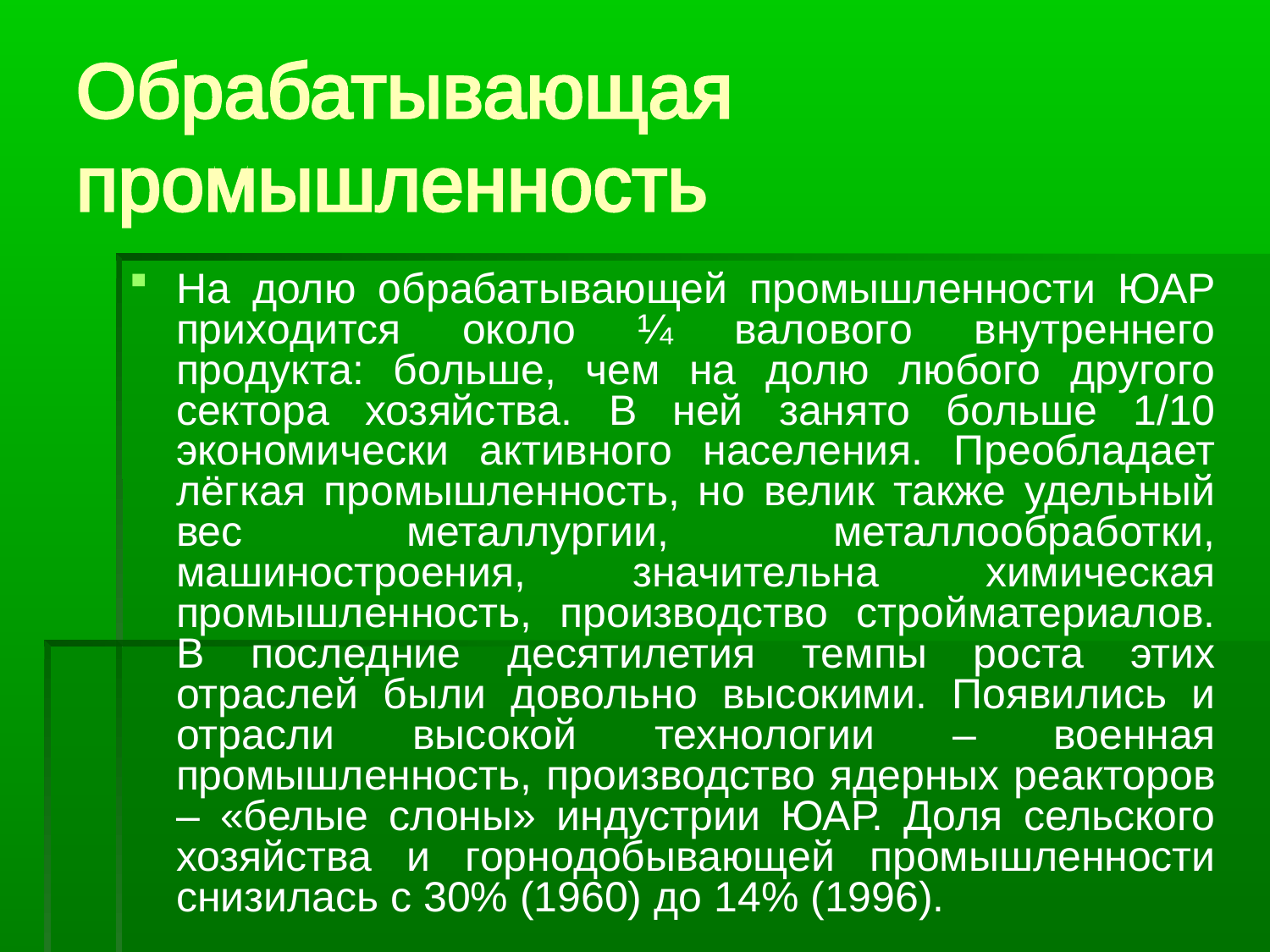

Обрабатывающая промышленность
На долю обрабатывающей промышленности ЮАР приходится около ¼ валового внутреннего продукта: больше, чем на долю любого другого сектора хозяйства. В ней занято больше 1/10 экономически активного населения. Преобладает лёгкая промышленность, но велик также удельный вес металлургии, металлообработки, машиностроения, значительна химическая промышленность, производство стройматериалов. В последние десятилетия темпы роста этих отраслей были довольно высокими. Появились и отрасли высокой технологии – военная промышленность, производство ядерных реакторов – «белые слоны» индустрии ЮАР. Доля сельского хозяйства и горнодобывающей промышленности снизилась с 30% (1960) до 14% (1996).